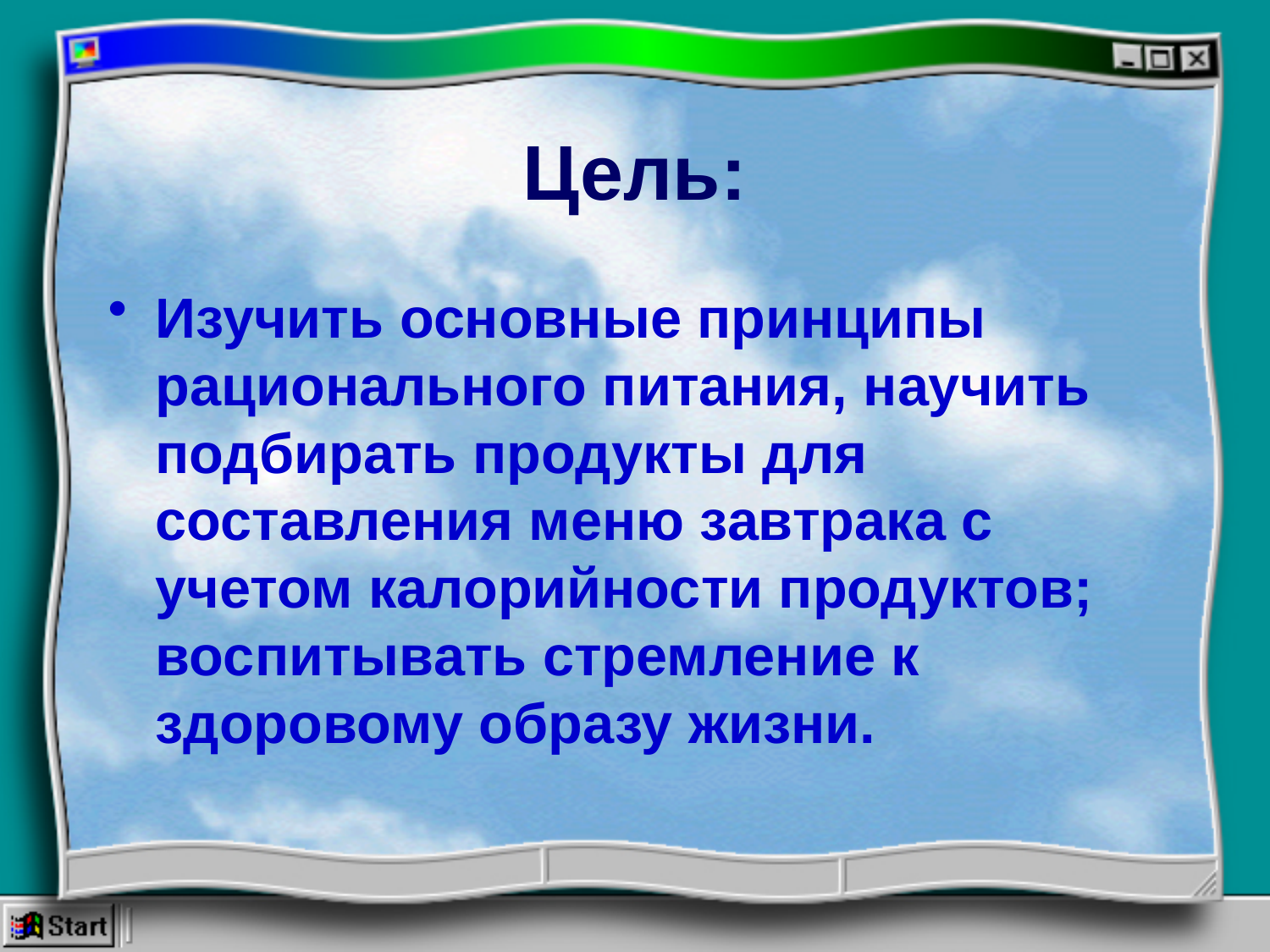

# Цель:
Изучить основные принципы рационального питания, научить подбирать продукты для составления меню завтрака с учетом калорийности продуктов; воспитывать стремление к здоровому образу жизни.